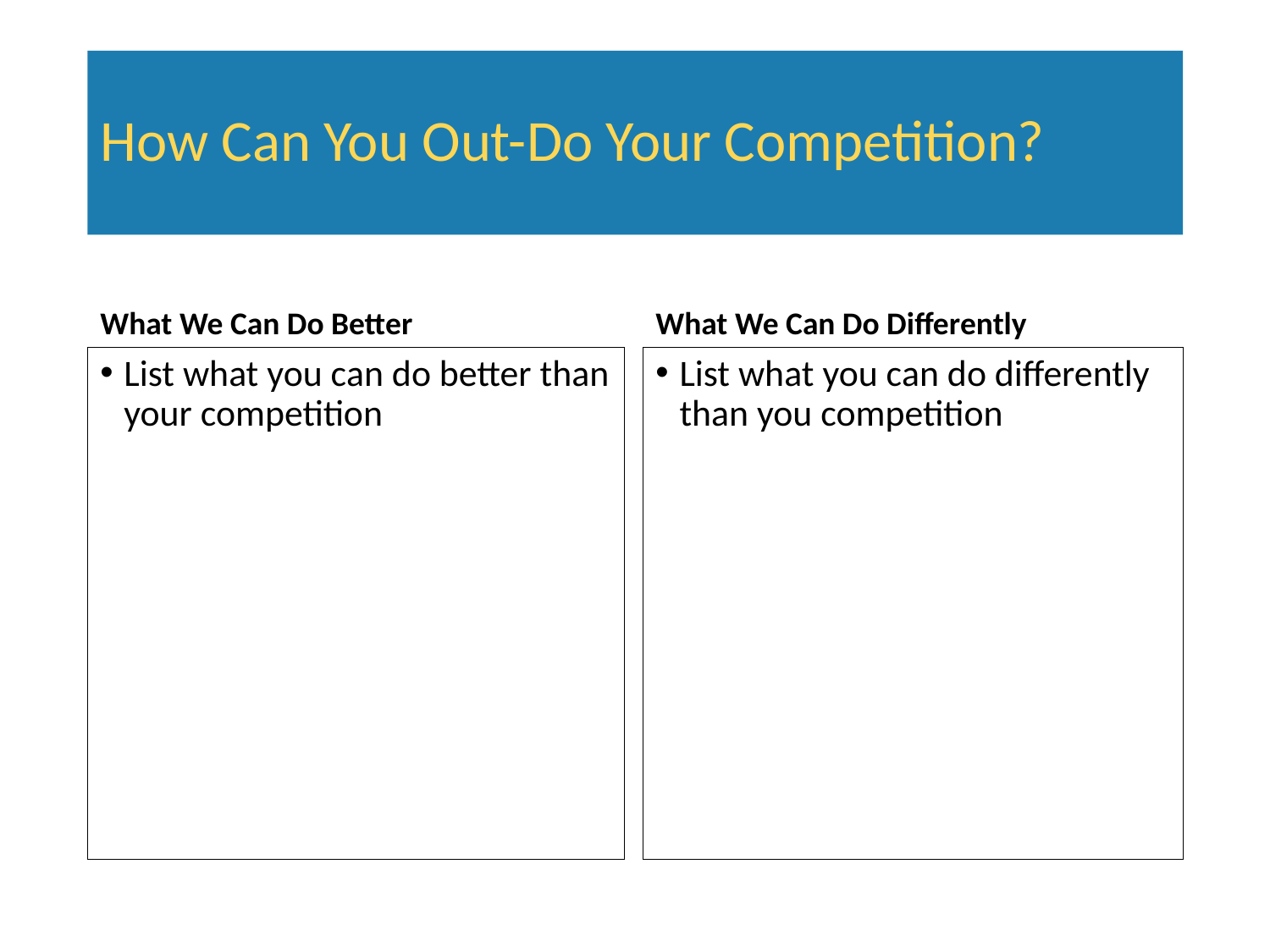

# How Can You Out-Do Your Competition?
What We Can Do Better
What We Can Do Differently
List what you can do better than your competition
List what you can do differently than you competition